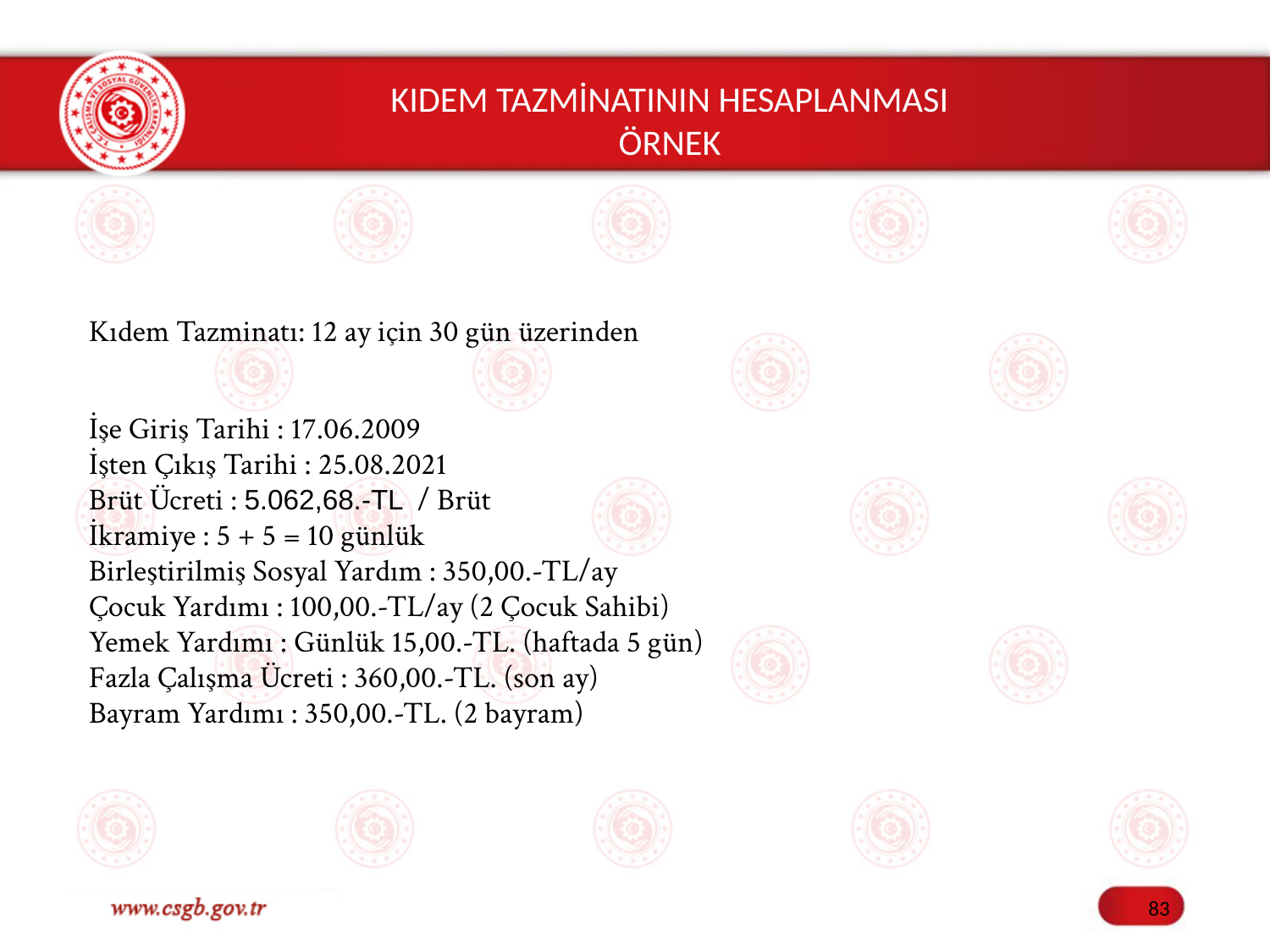

KIDEM TAZMİNATININ HESAPLANMASI
ÖRNEK

Kıdem Tazminatı: 12 ay için 30 gün üzerinden

İşe Giriş Tarihi : 17.06.2009
İşten Çıkış Tarihi : 25.08.2021
Brüt Ücreti : 5.062,68.-TL  / Brüt
İkramiye : 5 + 5 = 10 günlük
Birleştirilmiş Sosyal Yardım : 350,00.-TL/ay
Çocuk Yardımı : 100,00.-TL/ay (2 Çocuk Sahibi)
Yemek Yardımı : Günlük 15,00.-TL. (haftada 5 gün)
Fazla Çalışma Ücreti : 360,00.-TL. (son ay)
Bayram Yardımı : 350,00.-TL. (2 bayram)

83